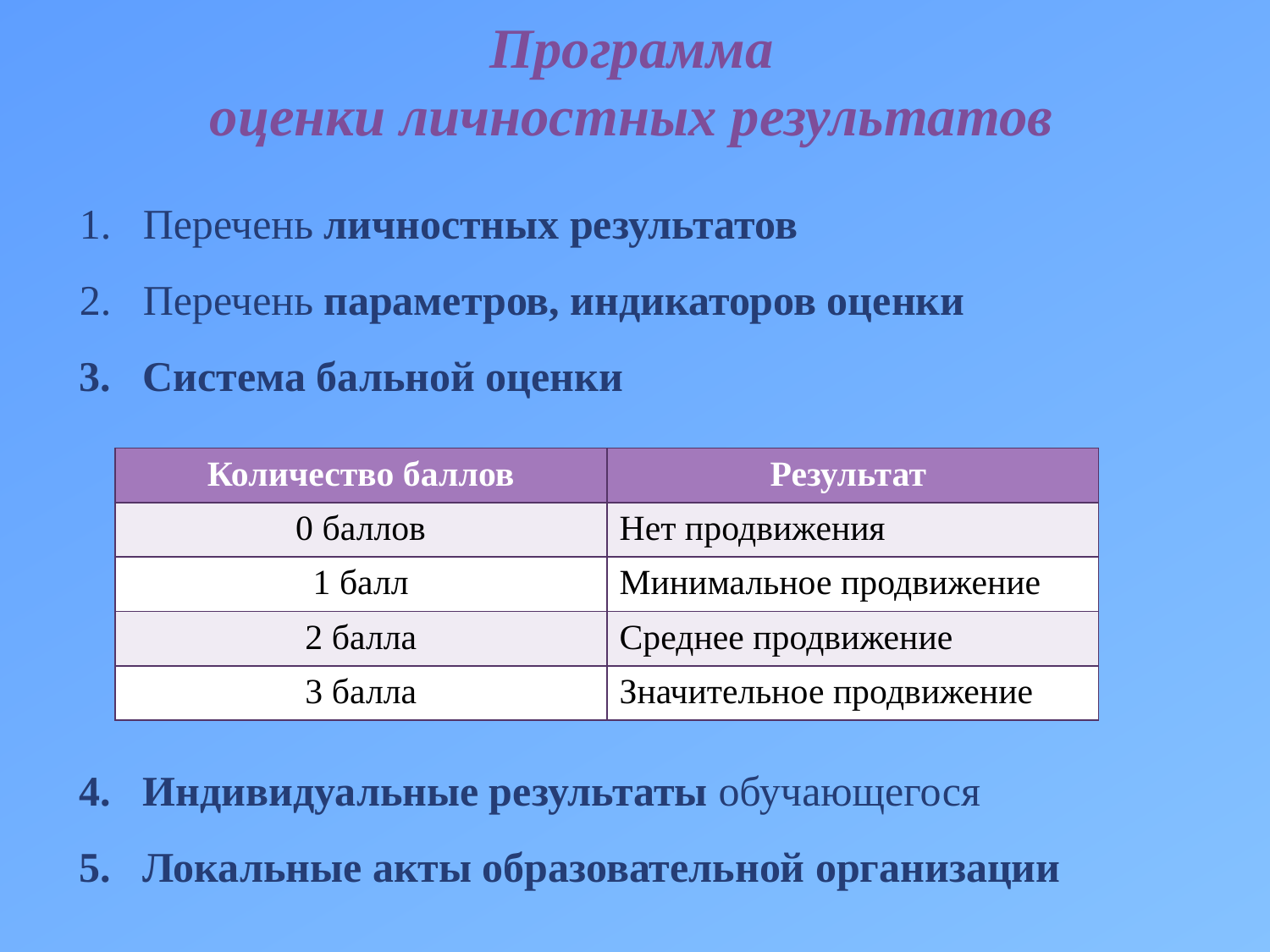

# Программа оценки личностных результатов
Перечень личностных результатов
Перечень параметров, индикаторов оценки
Система бальной оценки

Индивидуальные результаты обучающегося
Локальные акты образовательной организации

| Количество баллов | Результат |
| --- | --- |
| 0 баллов | Нет продвижения |
| 1 балл | Минимальное продвижение |
| 2 балла | Среднее продвижение |
| 3 балла | Значительное продвижение |